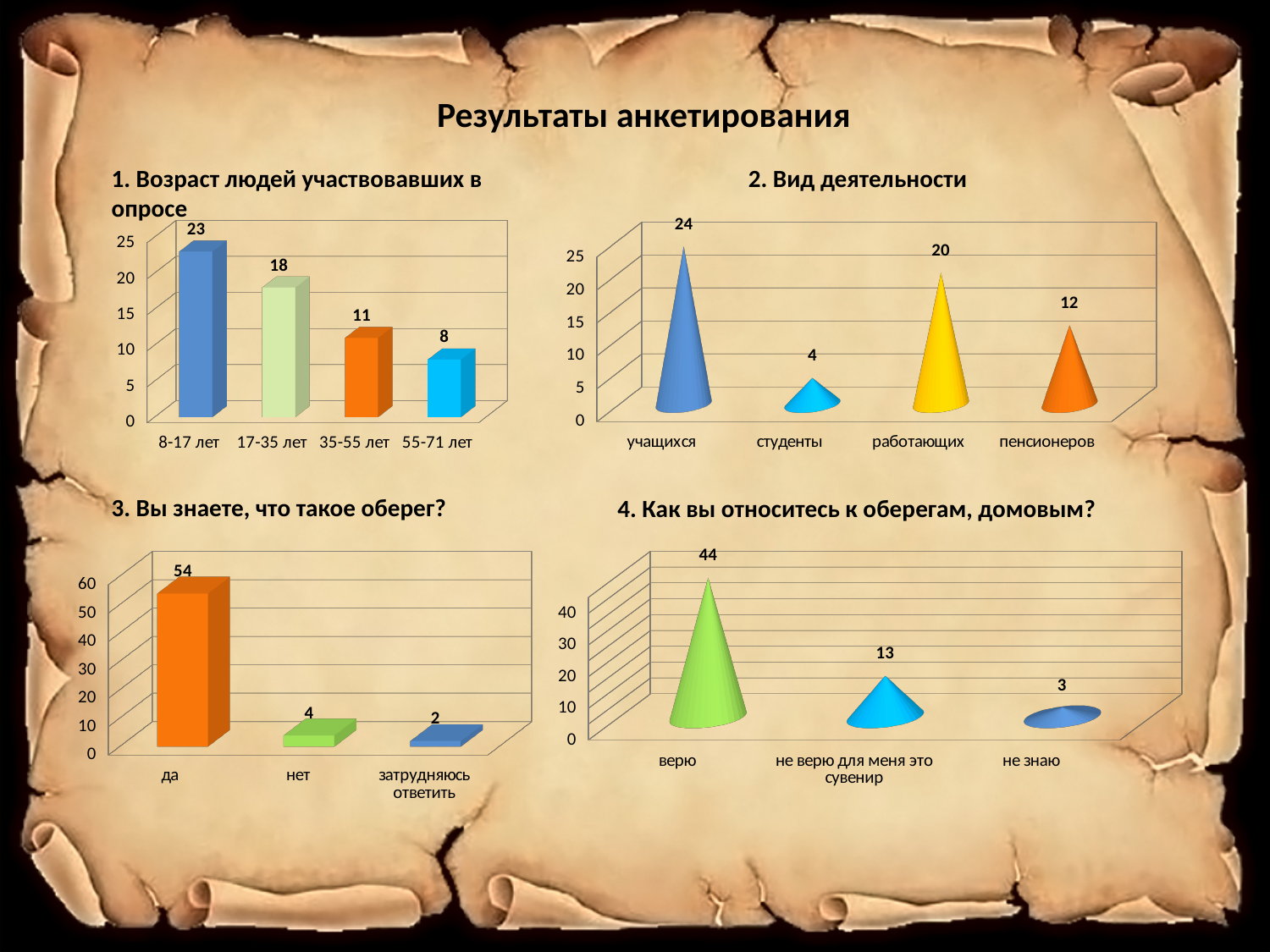

# Результаты анкетирования
1. Возраст людей участвовавших в опросе
2. Вид деятельности

[unsupported chart]

[unsupported chart]

3. Вы знаете, что такое оберег?
4. Как вы относитесь к оберегам, домовым?

[unsupported chart]

[unsupported chart]